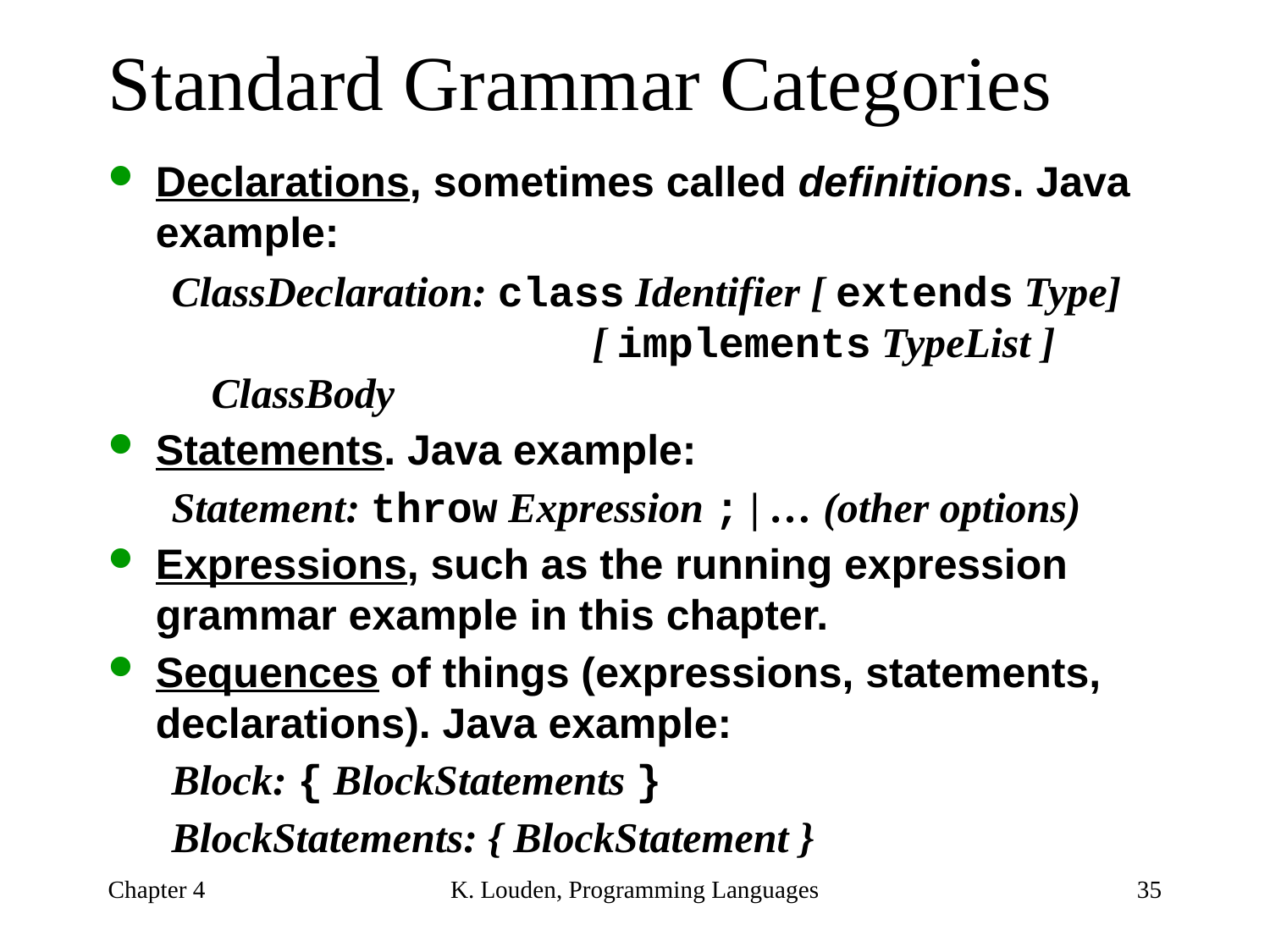

# Standard Grammar Categories
Declarations, sometimes called definitions. Java example:
ClassDeclaration: class Identifier [ extends Type]
			[ implements TypeList ] ClassBody
Statements. Java example:
Statement: throw Expression ; | … (other options)
Expressions, such as the running expression grammar example in this chapter.
Sequences of things (expressions, statements, declarations). Java example:
Block: { BlockStatements }
BlockStatements: { BlockStatement }
Chapter 4
K. Louden, Programming Languages
35